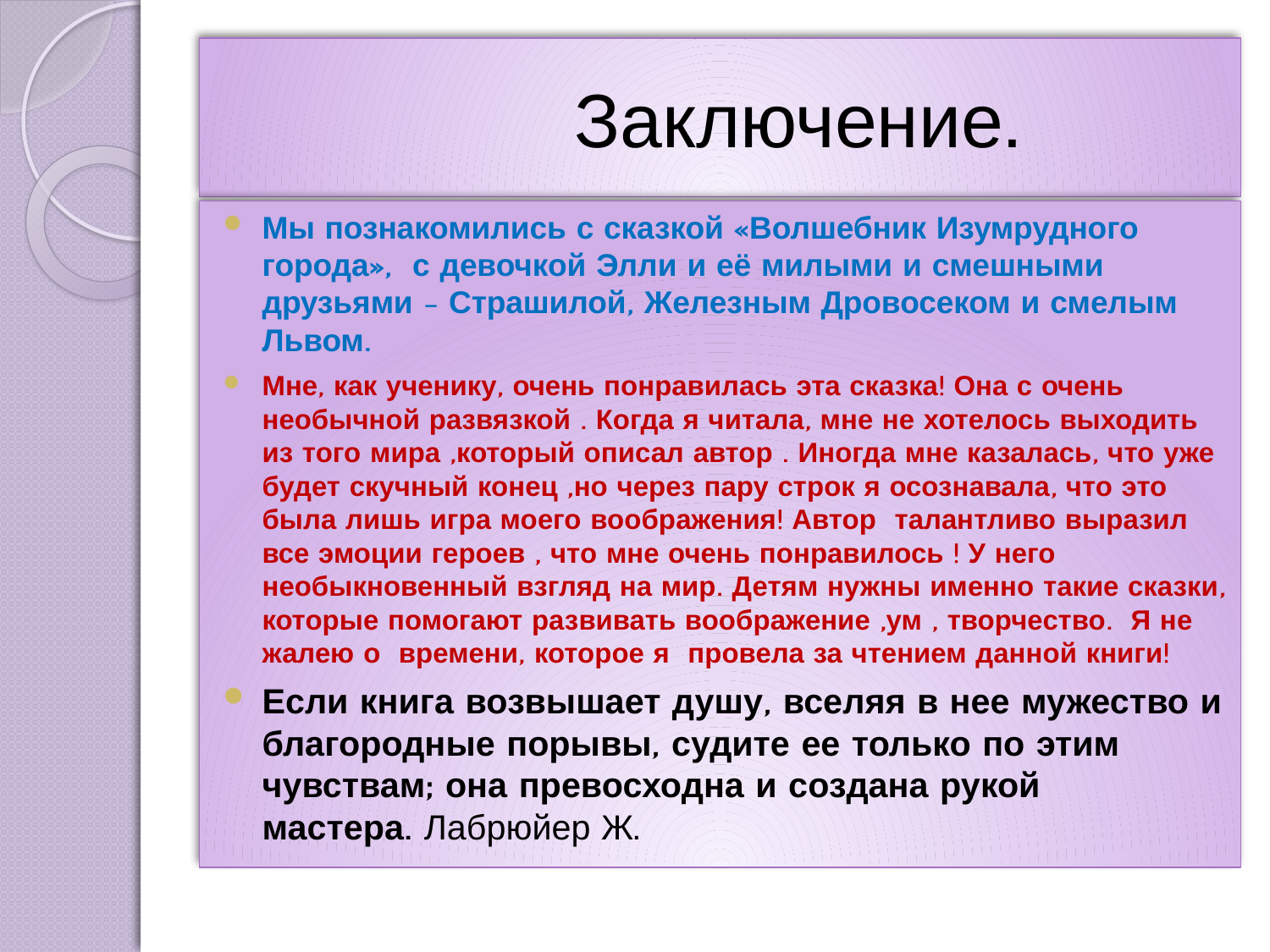

# Заключение.
Мы познакомились с сказкой «Волшебник Изумрудного города»,  с девочкой Элли и её милыми и смешными друзьями – Страшилой, Железным Дровосеком и смелым Львом.
Мне, как ученику, очень понравилась эта сказка! Она с очень необычной развязкой . Когда я читала, мне не хотелось выходить из того мира ,который описал автор . Иногда мне казалась, что уже будет скучный конец ,но через пару строк я осознавала, что это была лишь игра моего воображения! Автор  талантливо выразил все эмоции героев , что мне очень понравилось ! У него необыкновенный взгляд на мир. Детям нужны именно такие сказки, которые помогают развивать воображение ,ум , творчество.  Я не жалею о  времени, которое я  провела за чтением данной книги!
Если книга возвышает душу, вселяя в нее мужество и благородные порывы, судите ее только по этим чувствам; она превосходна и создана рукой мастера. Лабрюйер Ж.